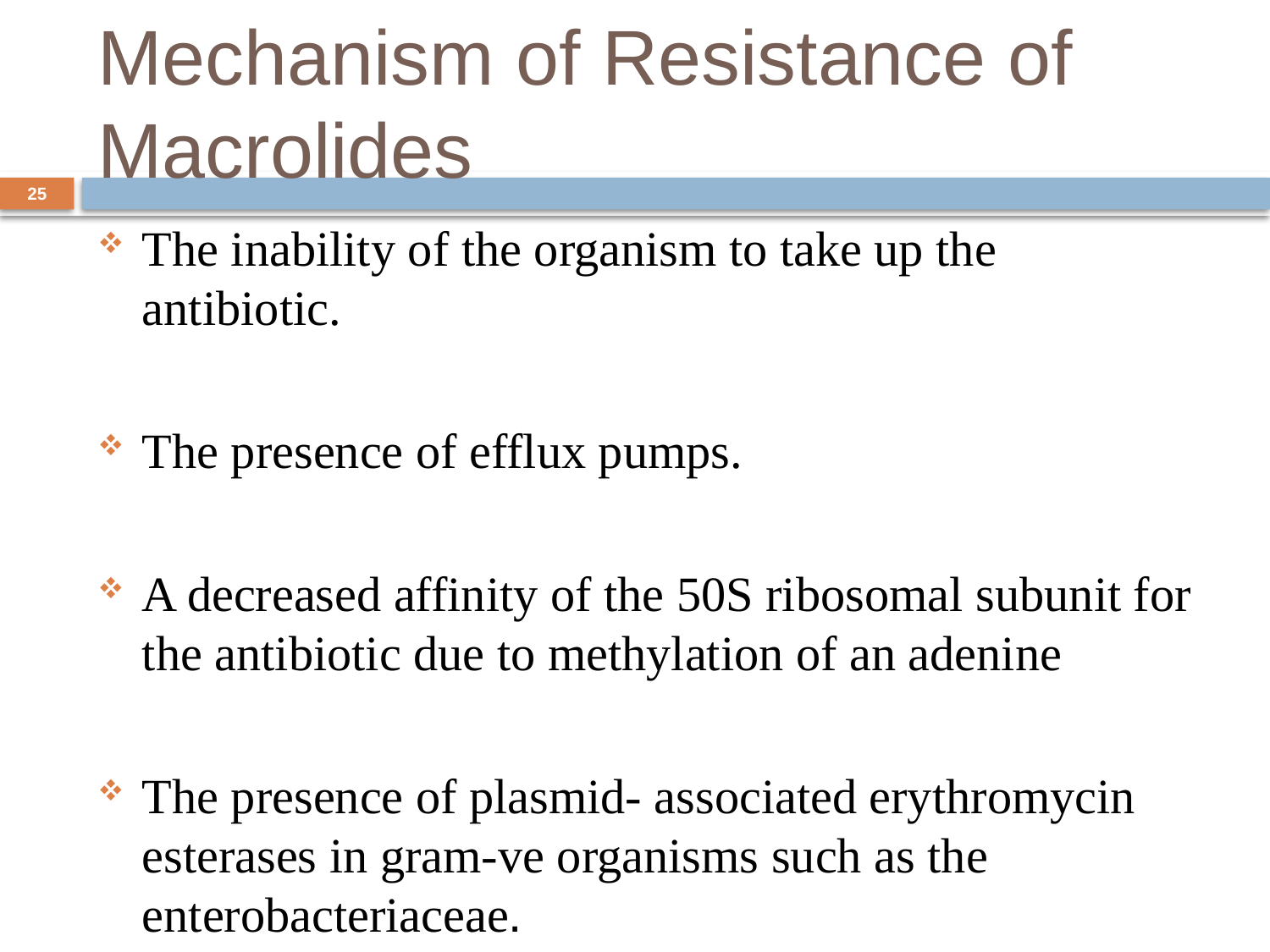

# Mechanism of Resistance of Macrolides
25
The inability of the organism to take up the antibiotic.

The presence of efflux pumps.

A decreased affinity of the 50S ribosomal subunit for the antibiotic due to methylation of an adenine

The presence of plasmid- associated erythromycin esterases in gram-ve organisms such as the enterobacteriaceae.